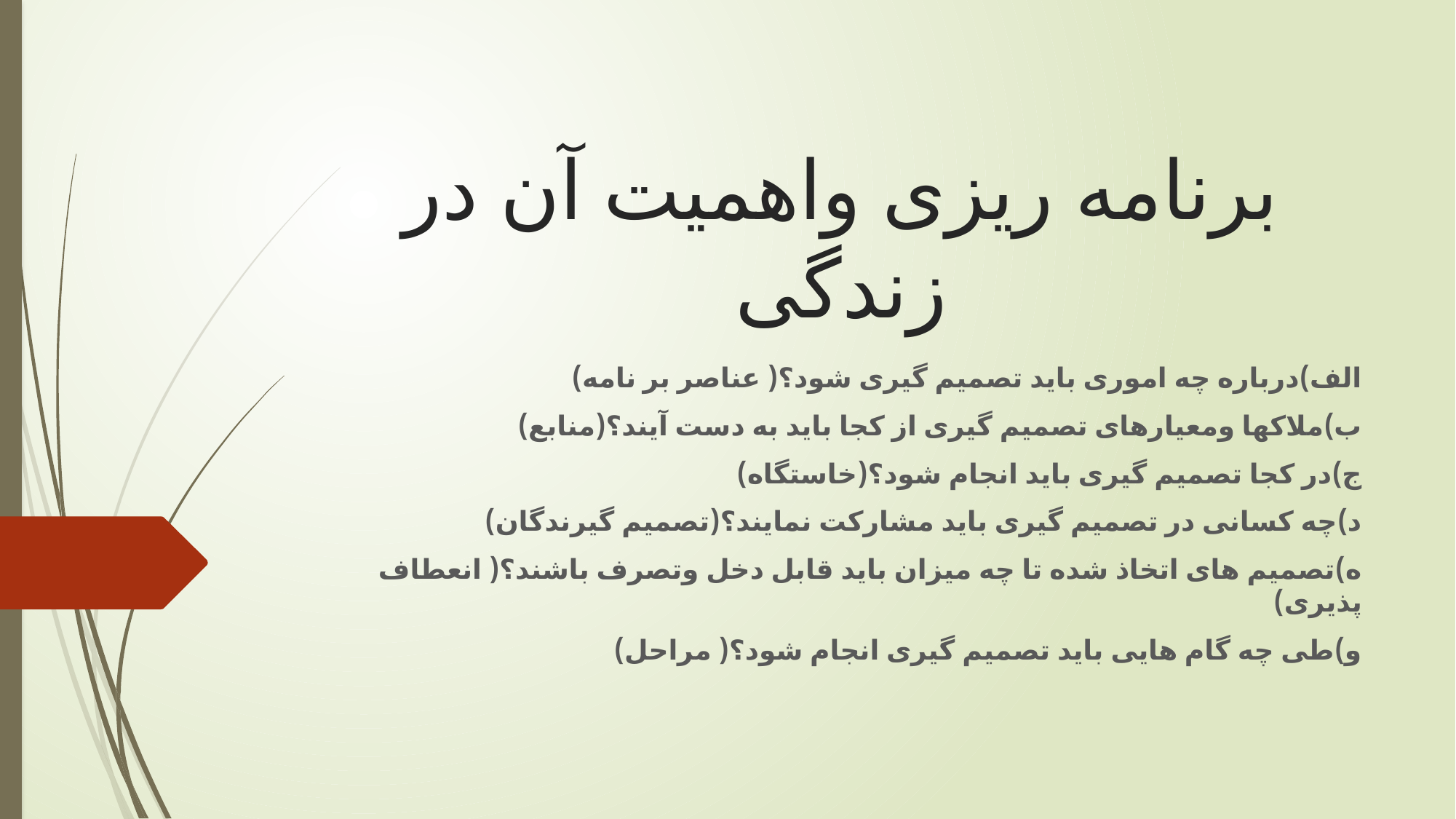

# برنامه ریزی واهمیت آن در زندگی
الف)درباره چه اموری باید تصمیم گیری شود؟( عناصر بر نامه)
ب)ملاکها ومعیارهای تصمیم گیری از کجا باید به دست آیند؟(منابع)
ج)در کجا تصمیم گیری باید انجام شود؟(خاستگاه)
د)چه کسانی در تصمیم گیری باید مشارکت نمایند؟(تصمیم گیرندگان)
ه)تصمیم های اتخاذ شده تا چه میزان باید قابل دخل وتصرف باشند؟( انعطاف پذیری)
و)طی چه گام هایی باید تصمیم گیری انجام شود؟( مراحل)